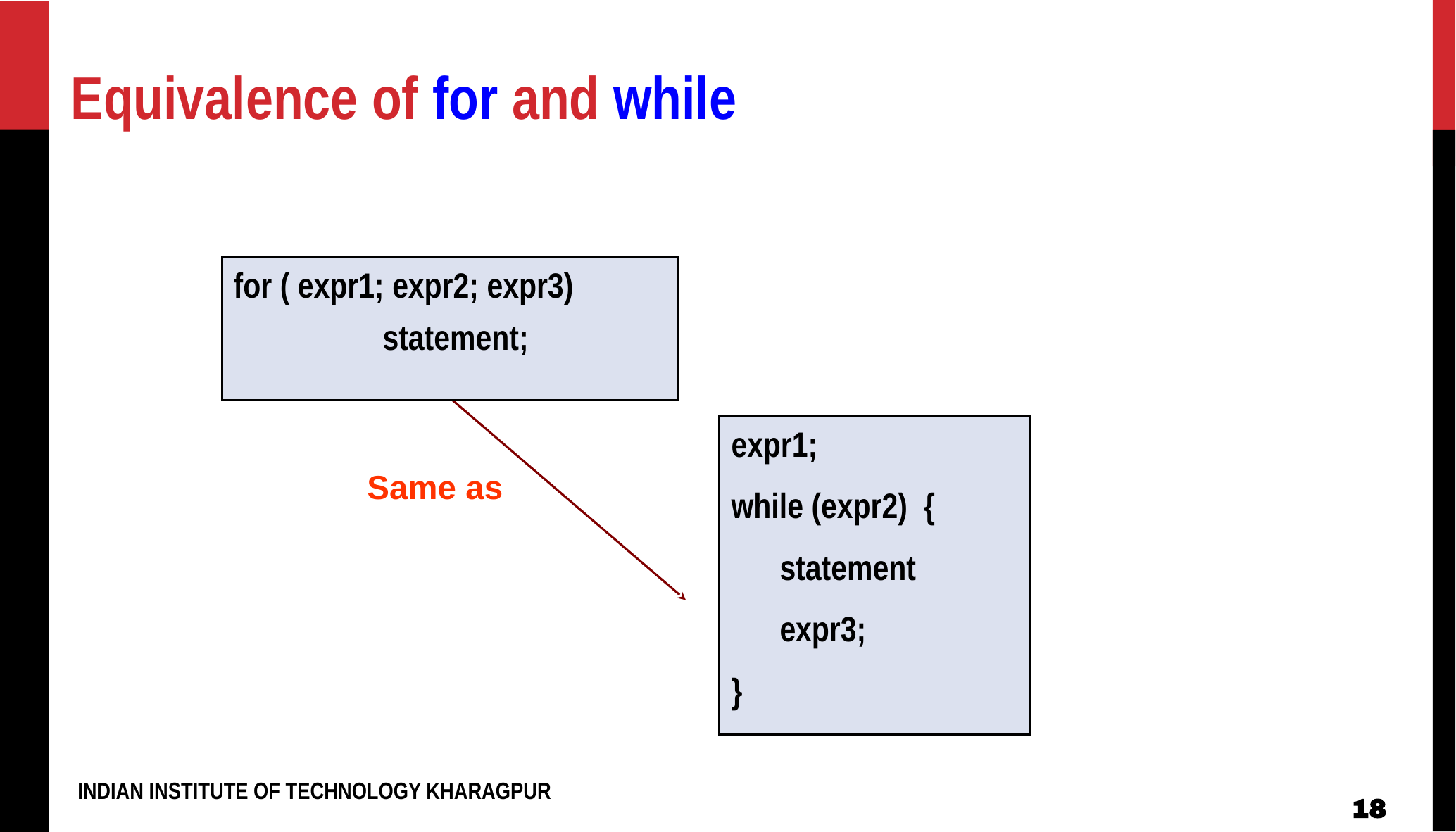

# Equivalence of for and while
for ( expr1; expr2; expr3)
		statement;
expr1;
while (expr2)  {
      statement
      expr3;
}
Same as
INDIAN INSTITUTE OF TECHNOLOGY KHARAGPUR
18